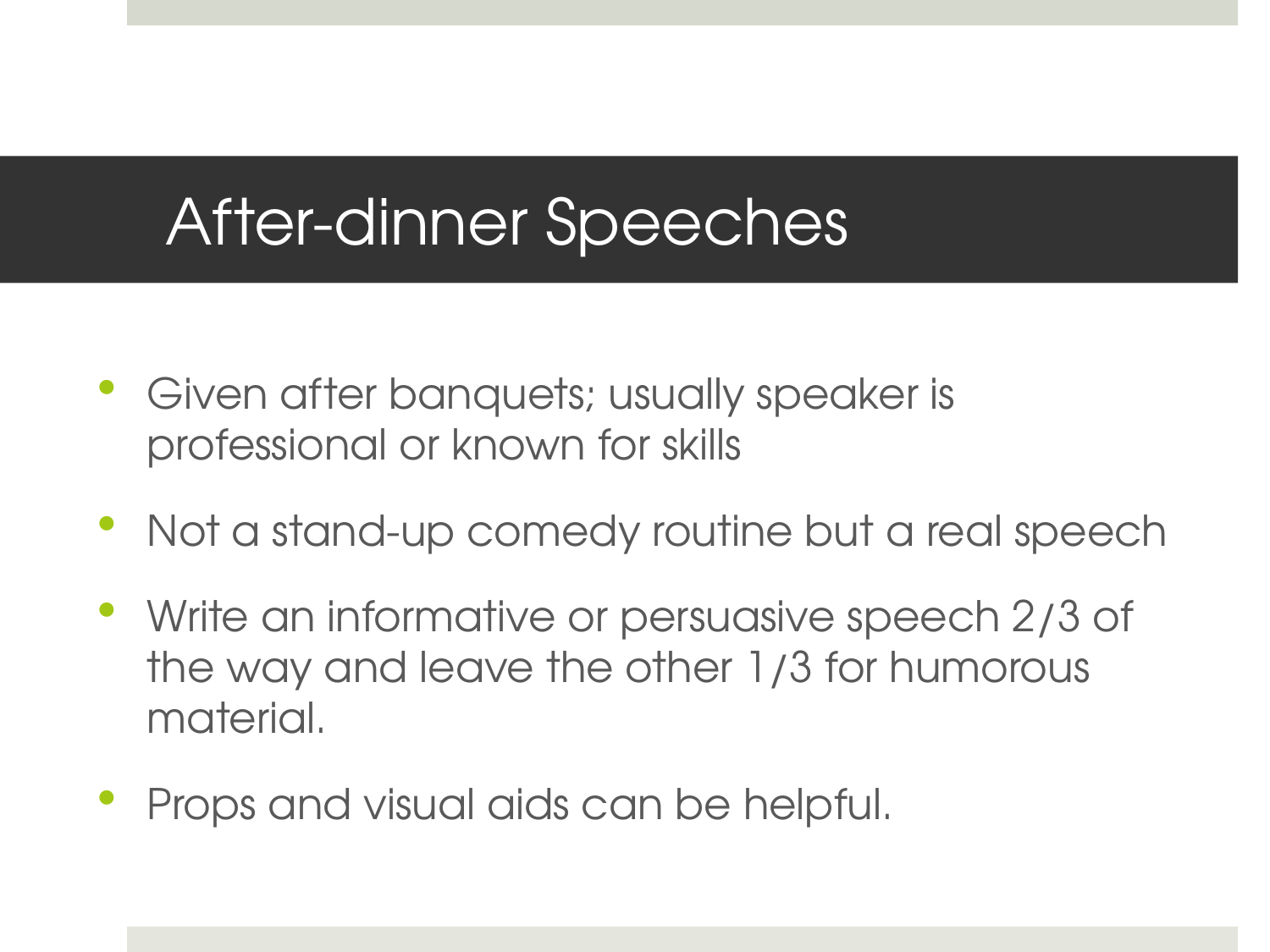

# After-dinner Speeches
Given after banquets; usually speaker is professional or known for skills
Not a stand-up comedy routine but a real speech
Write an informative or persuasive speech 2/3 of the way and leave the other 1/3 for humorous material.
Props and visual aids can be helpful.